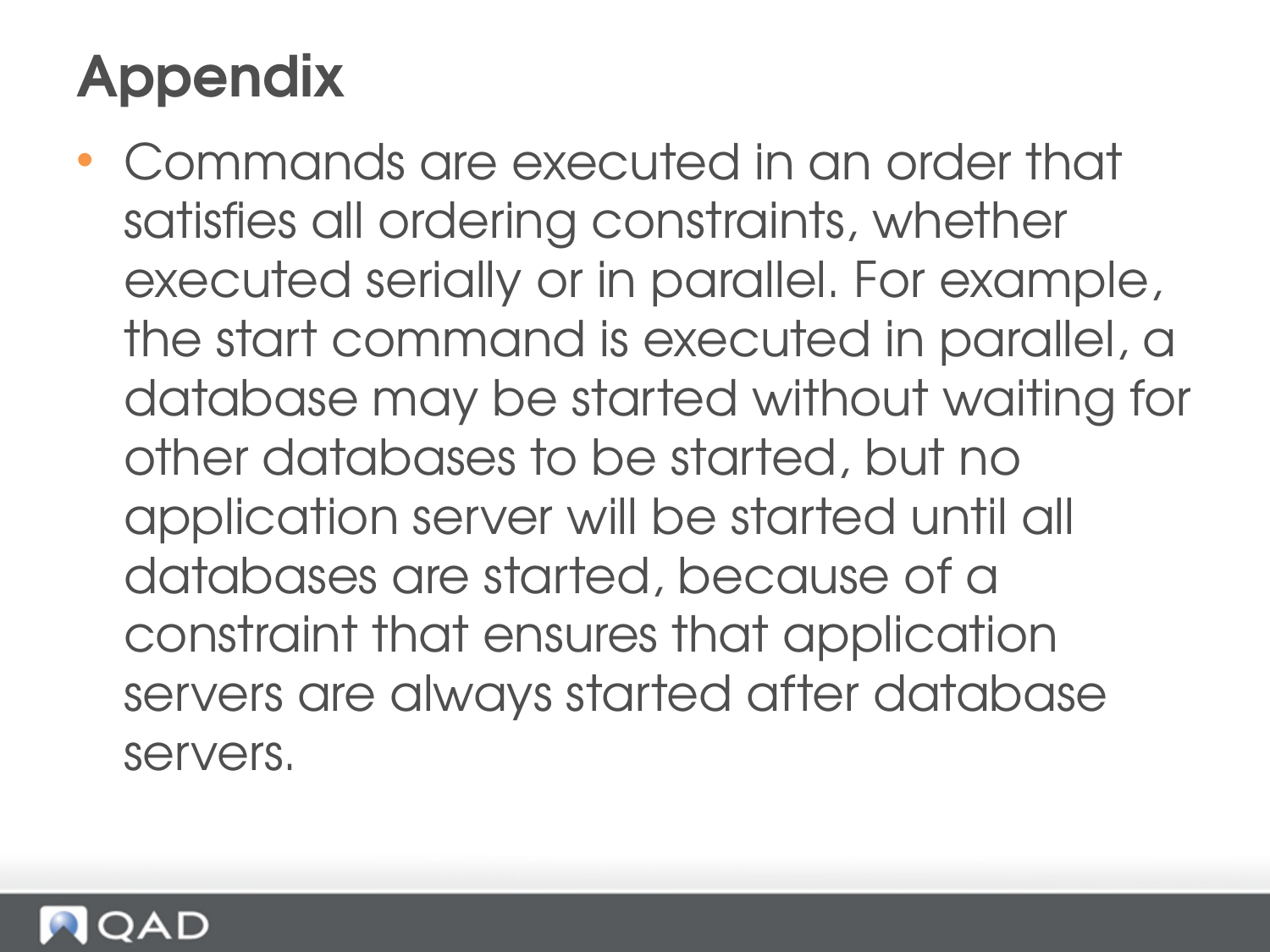

# Appendix
Commands are executed in an order that satisfies all ordering constraints, whether executed serially or in parallel. For example, the start command is executed in parallel, a database may be started without waiting for other databases to be started, but no application server will be started until all databases are started, because of a constraint that ensures that application servers are always started after database servers.